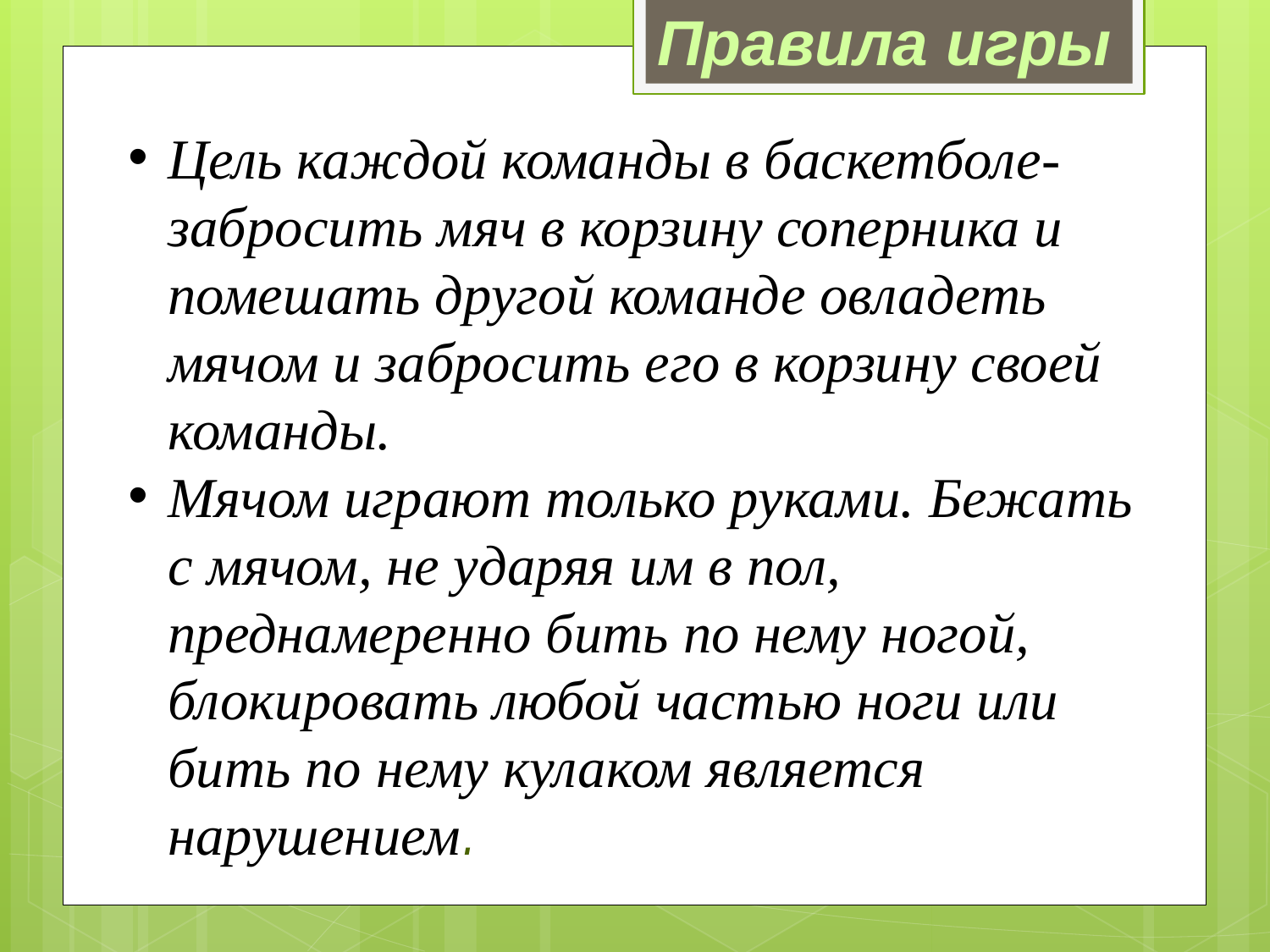

Правила игры
Цель каждой команды в баскетболе- забросить мяч в корзину соперника и помешать другой команде овладеть мячом и забросить его в корзину своей команды.
Мячом играют только руками. Бежать с мячом, не ударяя им в пол, преднамеренно бить по нему ногой, блокировать любой частью ноги или бить по нему кулаком является нарушением.